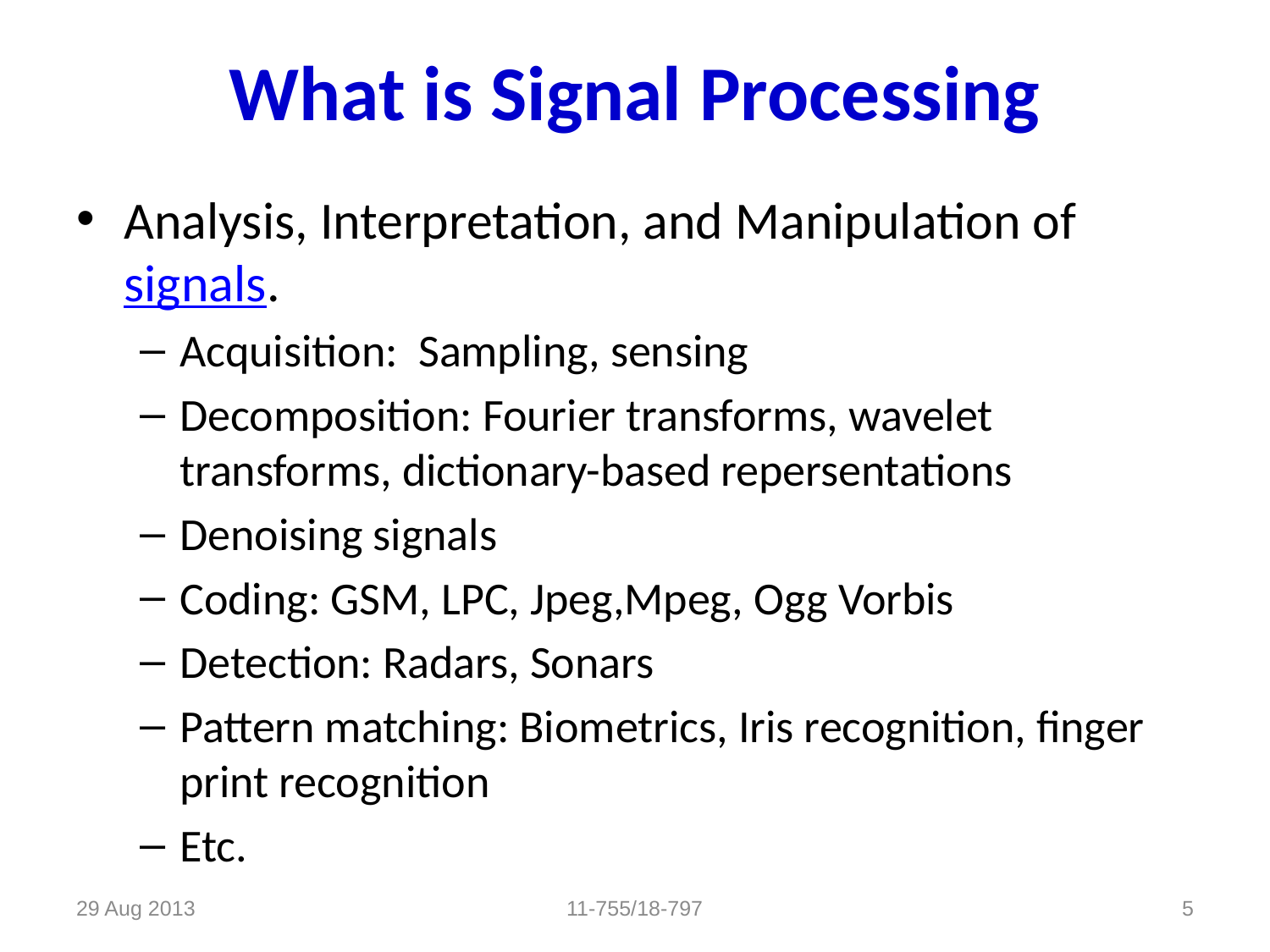

# What is Signal Processing
Analysis, Interpretation, and Manipulation of signals.
Acquisition:  Sampling, sensing
Decomposition: Fourier transforms, wavelet transforms, dictionary-based repersentations
Denoising signals
Coding: GSM, LPC, Jpeg,Mpeg, Ogg Vorbis
Detection: Radars, Sonars
Pattern matching: Biometrics, Iris recognition, finger print recognition
Etc.
29 Aug 2013
11-755/18-797
5